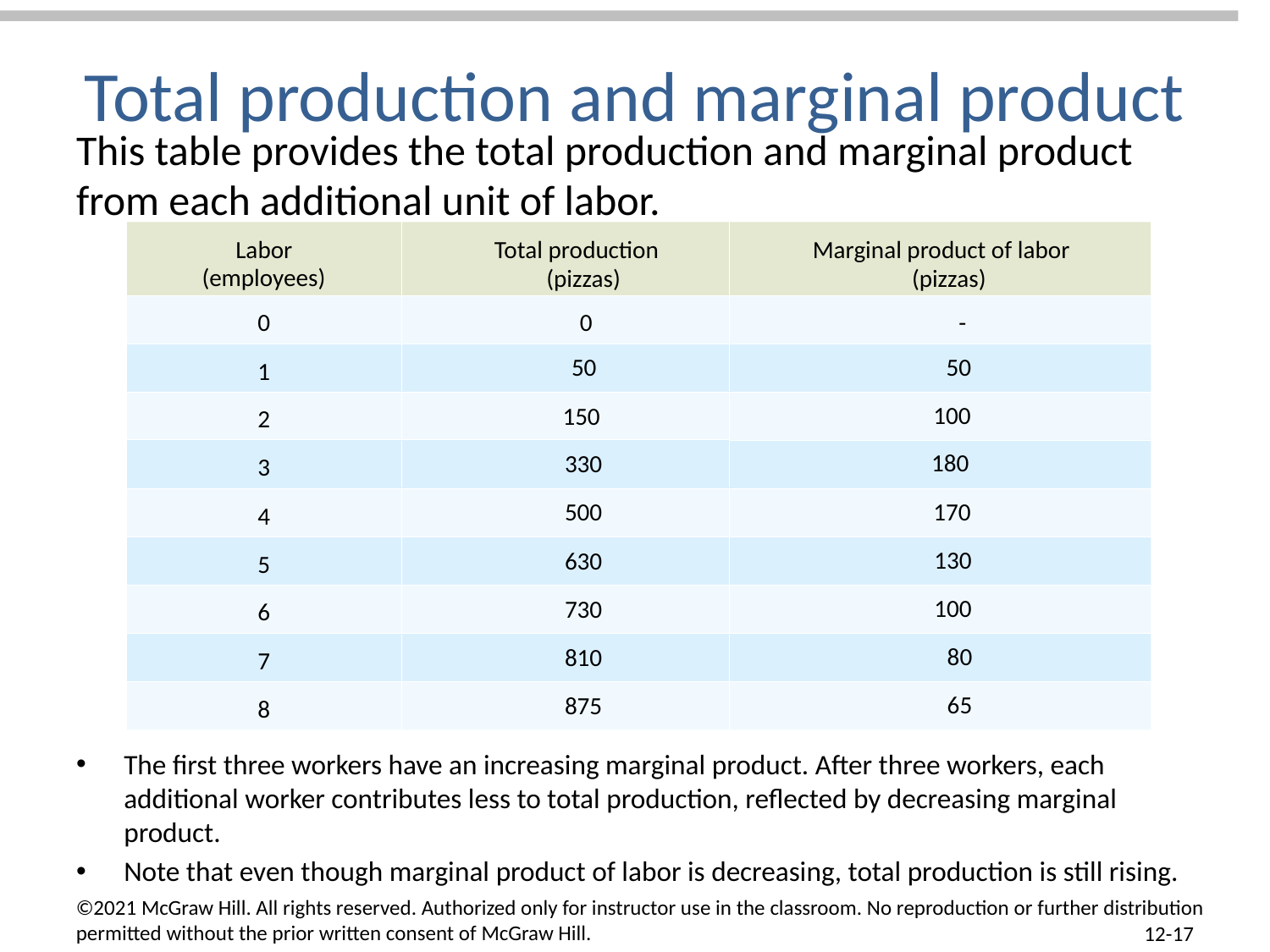

# Total production and marginal product
This table provides the total production and marginal product from each additional unit of labor.

Labor
Total production
Marginal product of labor
(employees)
(pizzas)
(pizzas)

0
0
-

50
50
1

100
150
2

180
330
3

170
500
4

130
630
5

100
730
6

80
810
7

65
875
8
The first three workers have an increasing marginal product. After three workers, each additional worker contributes less to total production, reflected by decreasing marginal product.
Note that even though marginal product of labor is decreasing, total production is still rising.